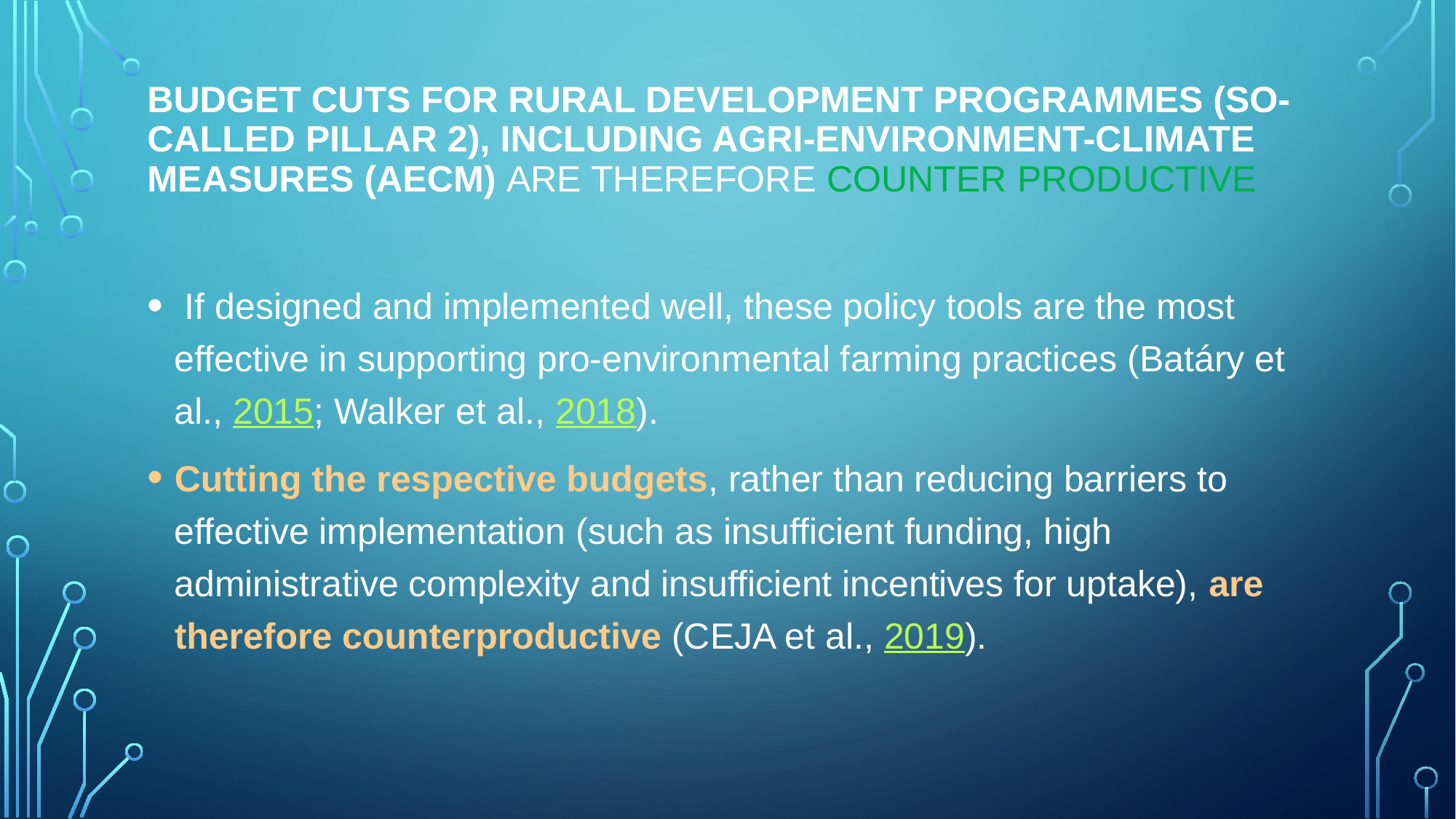

# Budget cuts for Rural Development Programmes (so-called Pillar 2), including Agri-Environment-Climate Measures (AECM) are therefore counter productive
 If designed and implemented well, these policy tools are the most effective in supporting pro-environmental farming practices (Batáry et al., 2015; Walker et al., 2018).
Cutting the respective budgets, rather than reducing barriers to effective implementation (such as insufficient funding, high administrative complexity and insufficient incentives for uptake), are therefore counterproductive (CEJA et al., 2019).